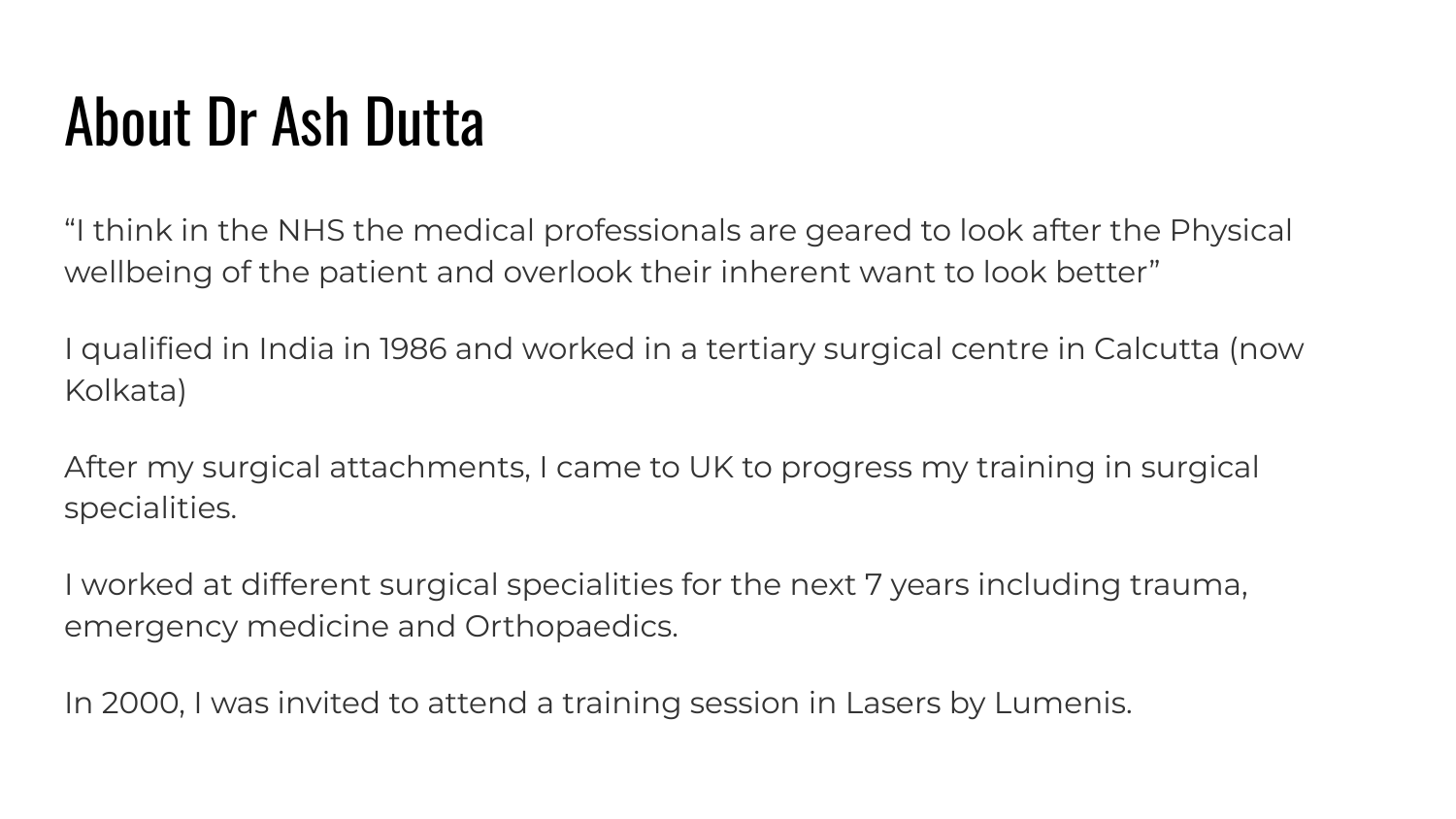

# About Dr Ash Dutta
“I think in the NHS the medical professionals are geared to look after the Physical wellbeing of the patient and overlook their inherent want to look better”
I qualified in India in 1986 and worked in a tertiary surgical centre in Calcutta (now Kolkata)
After my surgical attachments, I came to UK to progress my training in surgical specialities.
I worked at different surgical specialities for the next 7 years including trauma, emergency medicine and Orthopaedics.
In 2000, I was invited to attend a training session in Lasers by Lumenis.